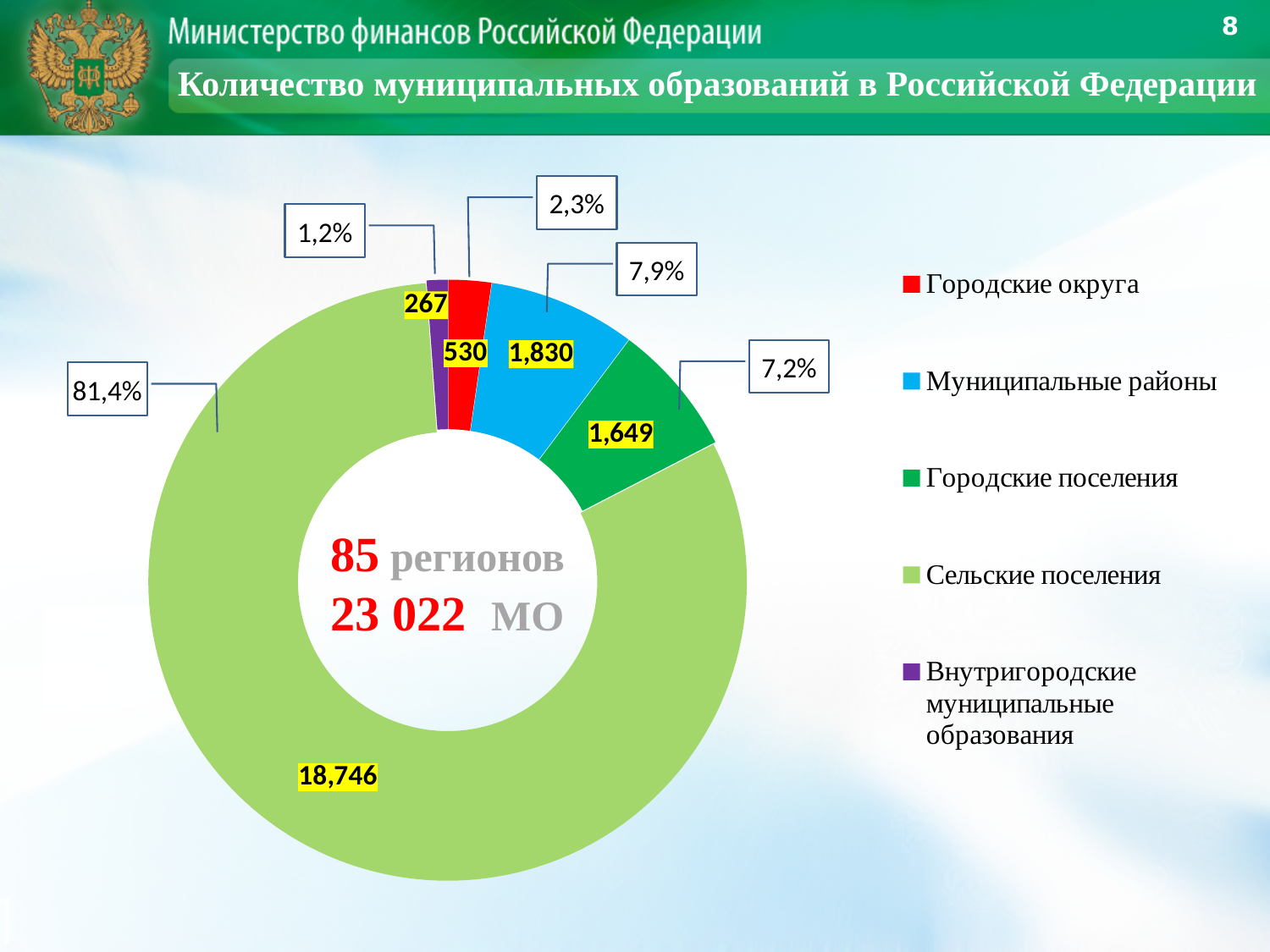

8

Количество муниципальных образований в Российской Федерации

### Chart

| Category |  |
|---|---|
| Городские округа | 530.0 |
| Муниципальные районы | 1830.0 |
| Городские поселения | 1649.0 |
| Сельские поселения | 18746.0 |
| Внутригородские муниципальные образования | 267.0 |
2,3%
1,2%
7,9%
7,2%
81,4%
85 регионов
23 022  МО